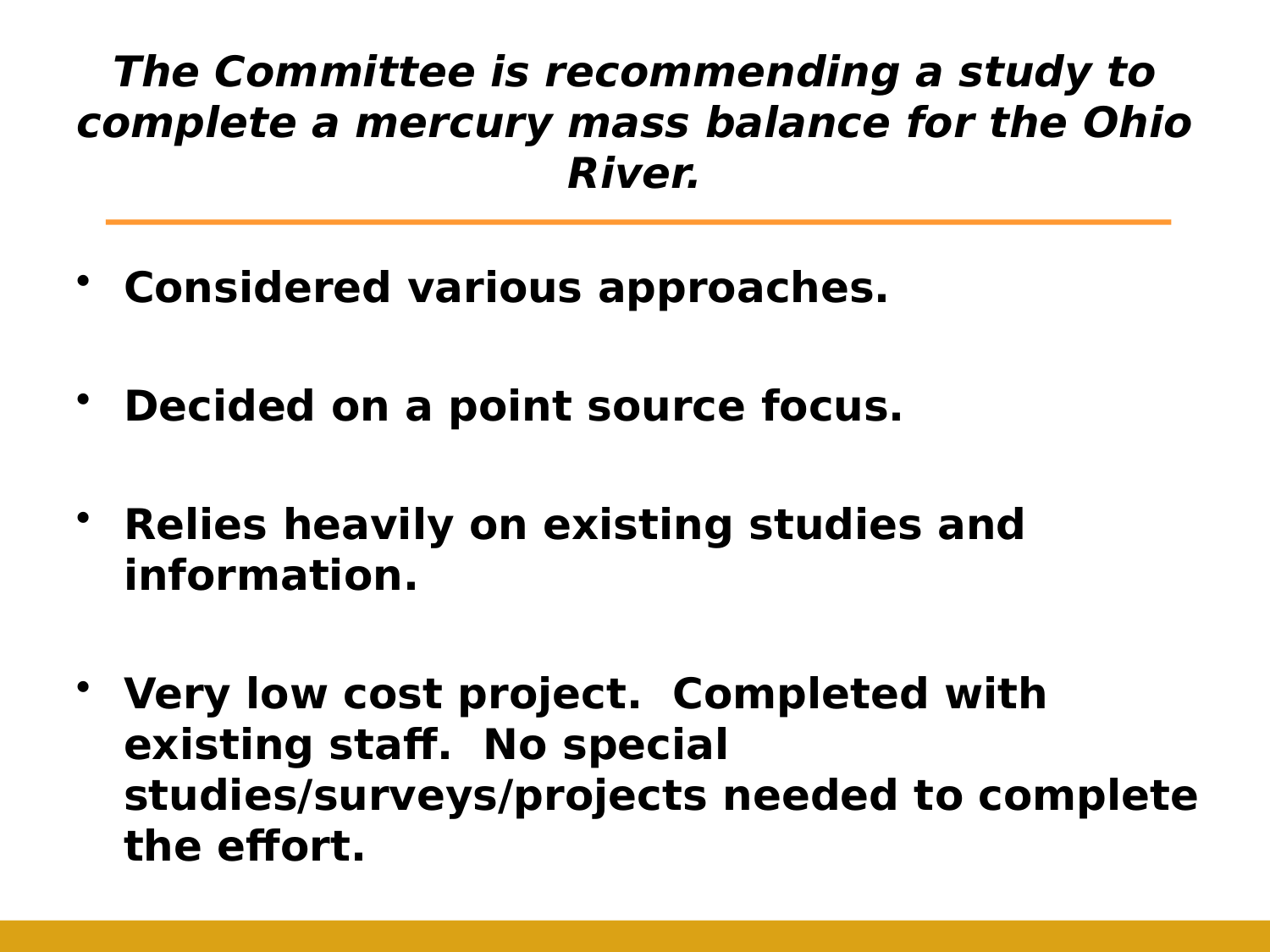

# The Committee is recommending a study to complete a mercury mass balance for the Ohio River.

Considered various approaches.

Decided on a point source focus.

Relies heavily on existing studies and information.

Very low cost project.  Completed with existing staff.  No special studies/surveys/projects needed to complete the effort.